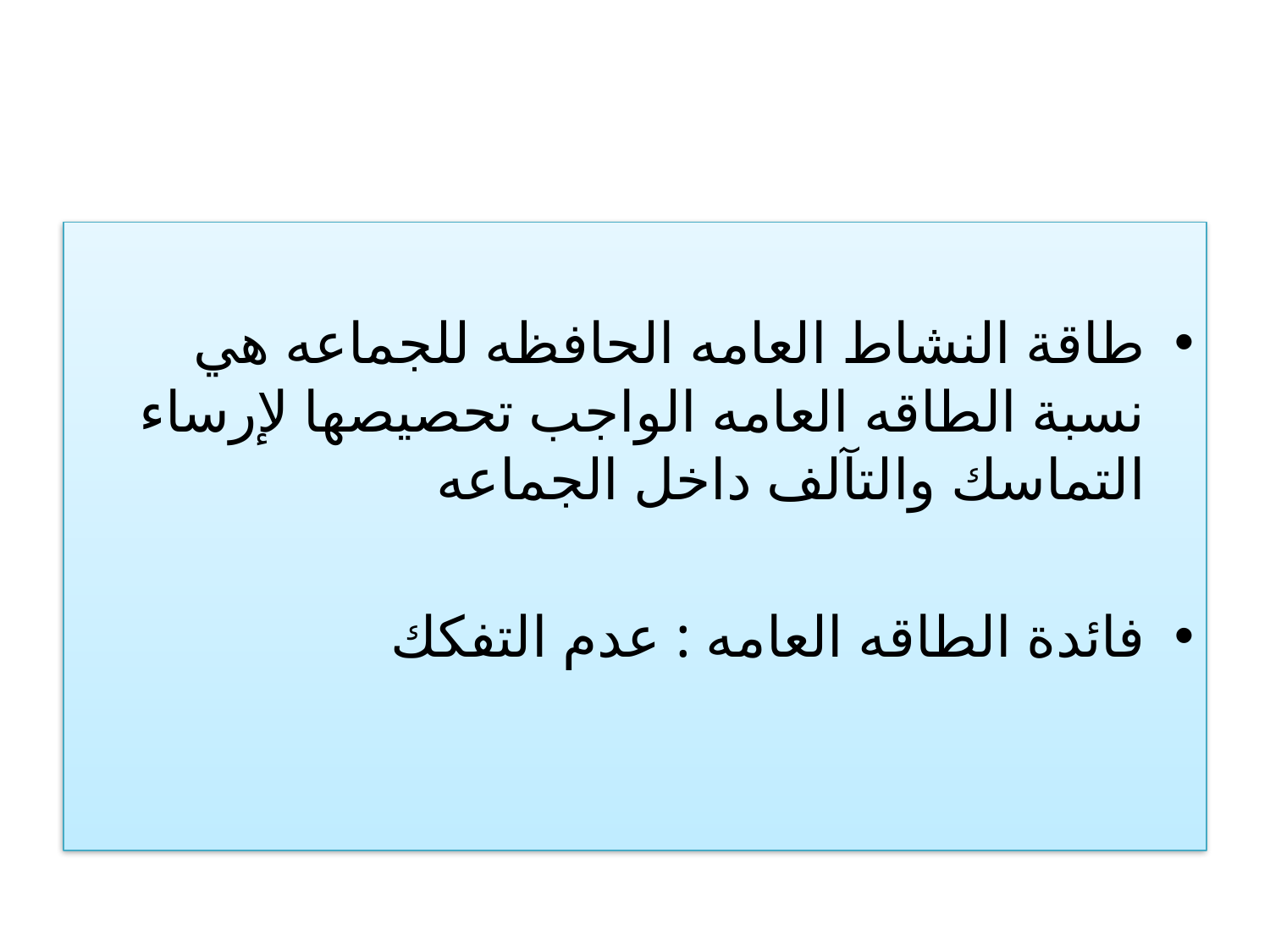

طاقة النشاط العامه الحافظه للجماعه هي نسبة الطاقه العامه الواجب تحصيصها لإرساء التماسك والتآلف داخل الجماعه

فائدة الطاقه العامه : عدم التفكك